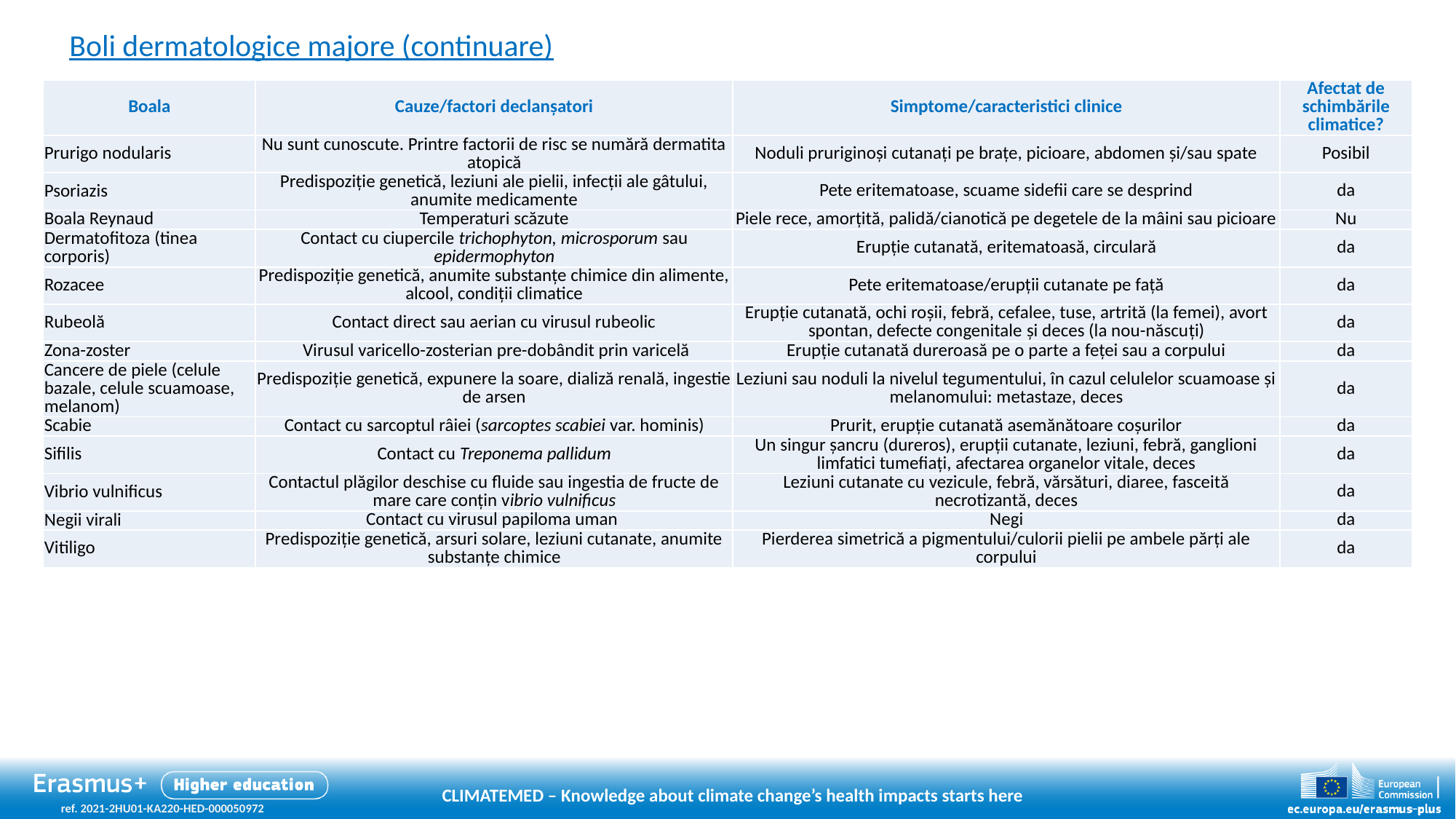

Boli dermatologice majore (continuare)
| Boala | Cauze/factori declanșatori | Simptome/caracteristici clinice | Afectat de schimbările climatice? |
| --- | --- | --- | --- |
| Prurigo nodularis | Nu sunt cunoscute. Printre factorii de risc se numără dermatita atopică | Noduli pruriginoși cutanați pe brațe, picioare, abdomen și/sau spate | Posibil |
| Psoriazis | Predispoziție genetică, leziuni ale pielii, infecții ale gâtului, anumite medicamente | Pete eritematoase, scuame sidefii care se desprind | da |
| Boala Reynaud | Temperaturi scăzute | Piele rece, amorțită, palidă/cianotică pe degetele de la mâini sau picioare | Nu |
| Dermatofitoza (tinea corporis) | Contact cu ciupercile trichophyton, microsporum sau epidermophyton | Erupție cutanată, eritematoasă, circulară | da |
| Rozacee | Predispoziție genetică, anumite substanțe chimice din alimente, alcool, condiții climatice | Pete eritematoase/erupții cutanate pe față | da |
| Rubeolă | Contact direct sau aerian cu virusul rubeolic | Erupţie cutanată, ochi roşii, febră, cefalee, tuse, artrită (la femei), avort spontan, defecte congenitale şi deces (la nou-născuţi) | da |
| Zona-zoster | Virusul varicello-zosterian pre-dobândit prin varicelă | Erupție cutanată dureroasă pe o parte a feței sau a corpului | da |
| Cancere de piele (celule bazale, celule scuamoase, melanom) | Predispoziție genetică, expunere la soare, dializă renală, ingestie de arsen | Leziuni sau noduli la nivelul tegumentului, în cazul celulelor scuamoase și melanomului: metastaze, deces | da |
| Scabie | Contact cu sarcoptul râiei (sarcoptes scabiei var. hominis) | Prurit, erupție cutanată asemănătoare coșurilor | da |
| Sifilis | Contact cu Treponema pallidum | Un singur șancru (dureros), erupții cutanate, leziuni, febră, ganglioni limfatici tumefiați, afectarea organelor vitale, deces | da |
| Vibrio vulnificus | Contactul plăgilor deschise cu fluide sau ingestia de fructe de mare care conțin vibrio vulnificus | Leziuni cutanate cu vezicule, febră, vărsături, diaree, fasceită necrotizantă, deces | da |
| Negii virali | Contact cu virusul papiloma uman | Negi | da |
| Vitiligo | Predispoziție genetică, arsuri solare, leziuni cutanate, anumite substanțe chimice | Pierderea simetrică a pigmentului/culorii pielii pe ambele părți ale corpului | da |